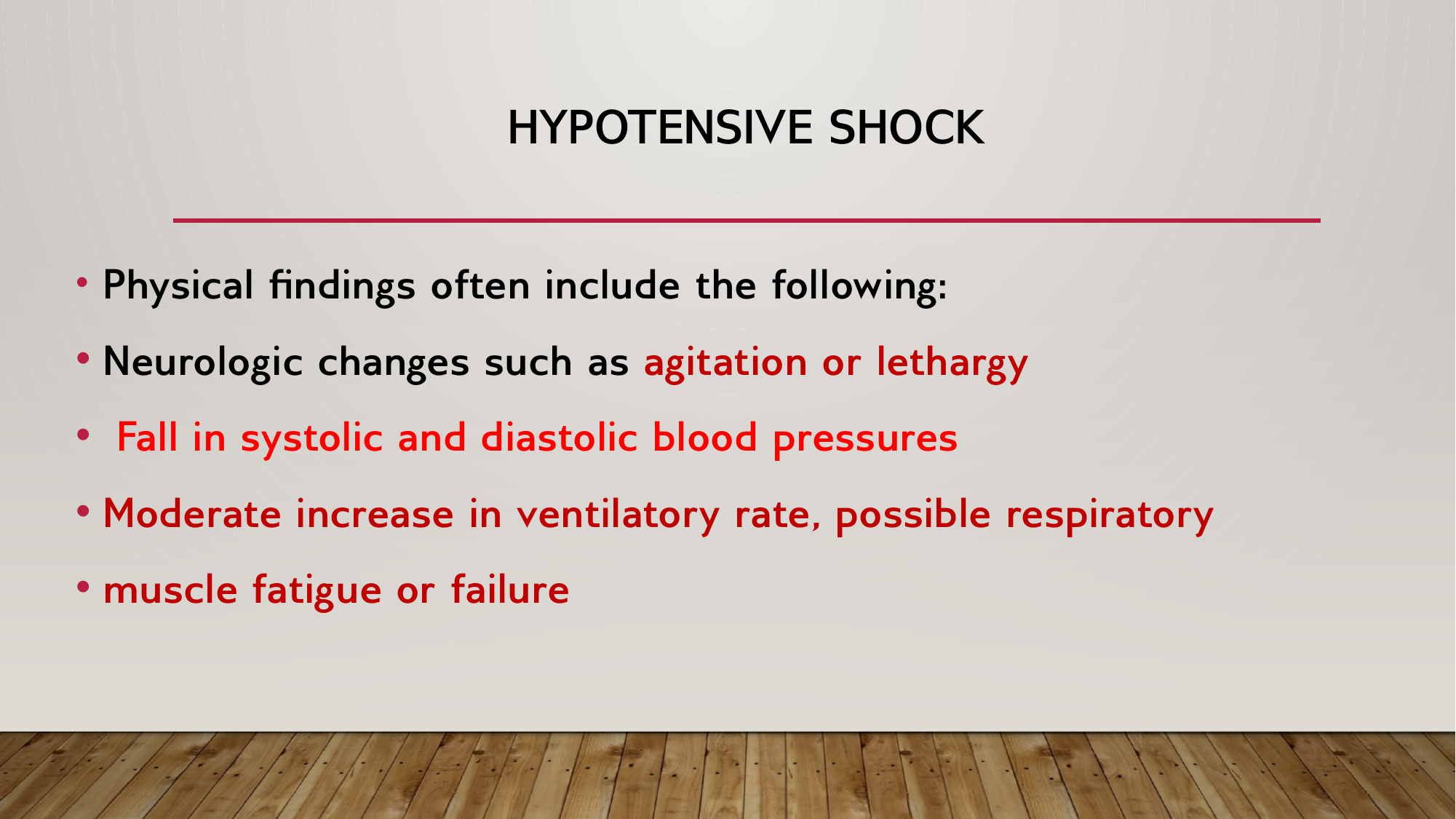

# Hypotensive Shock
Physical findings often include the following:
Neurologic changes such as agitation or lethargy
 Fall in systolic and diastolic blood pressures
Moderate increase in ventilatory rate, possible respiratory
muscle fatigue or failure